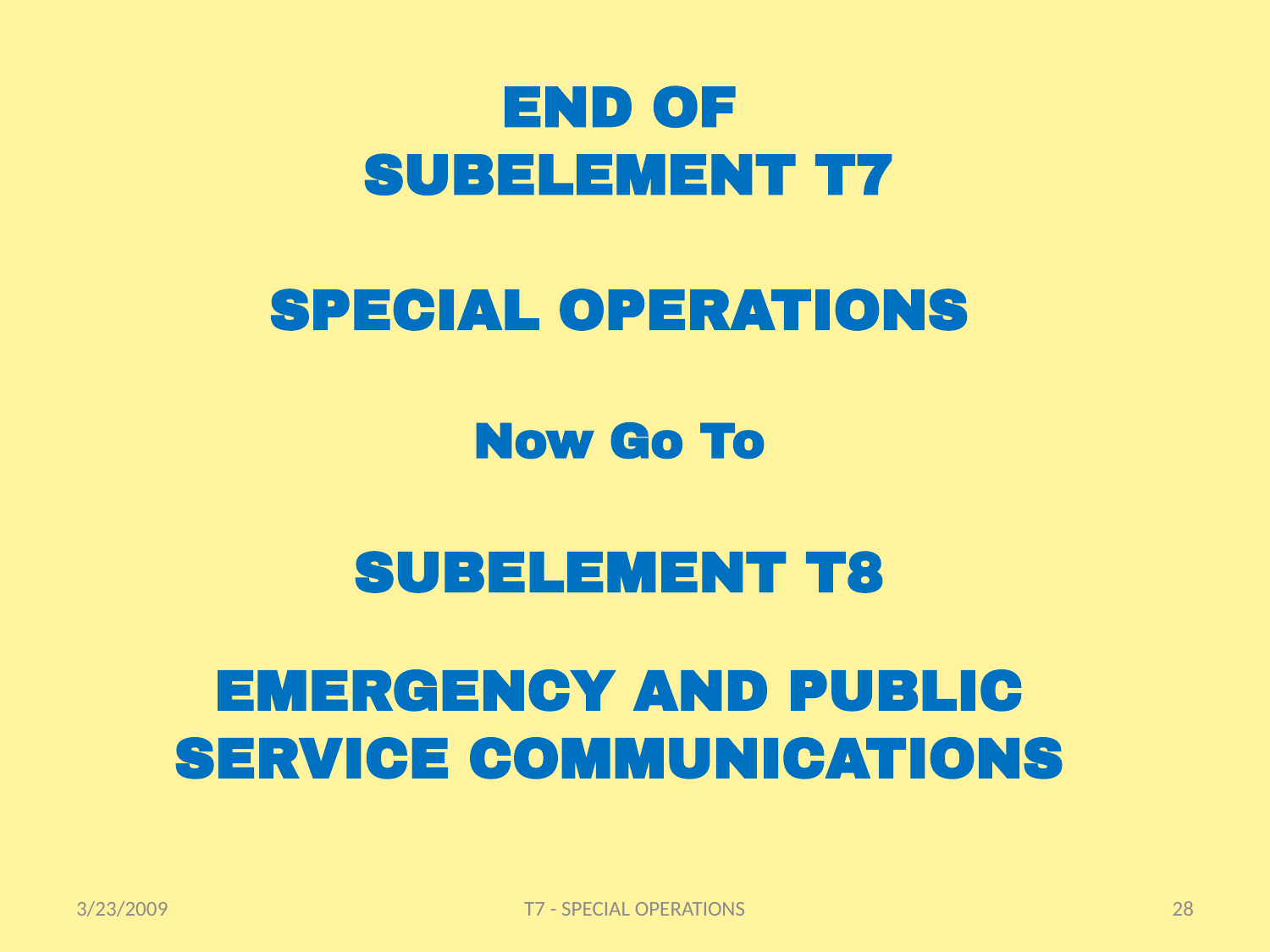

END OF
 SUBELEMENT T7

SPECIAL OPERATIONS

Now Go To

SUBELEMENT T8

EMERGENCY AND PUBLIC SERVICE COMMUNICATIONS

3/23/2009
T7 - SPECIAL OPERATIONS
28